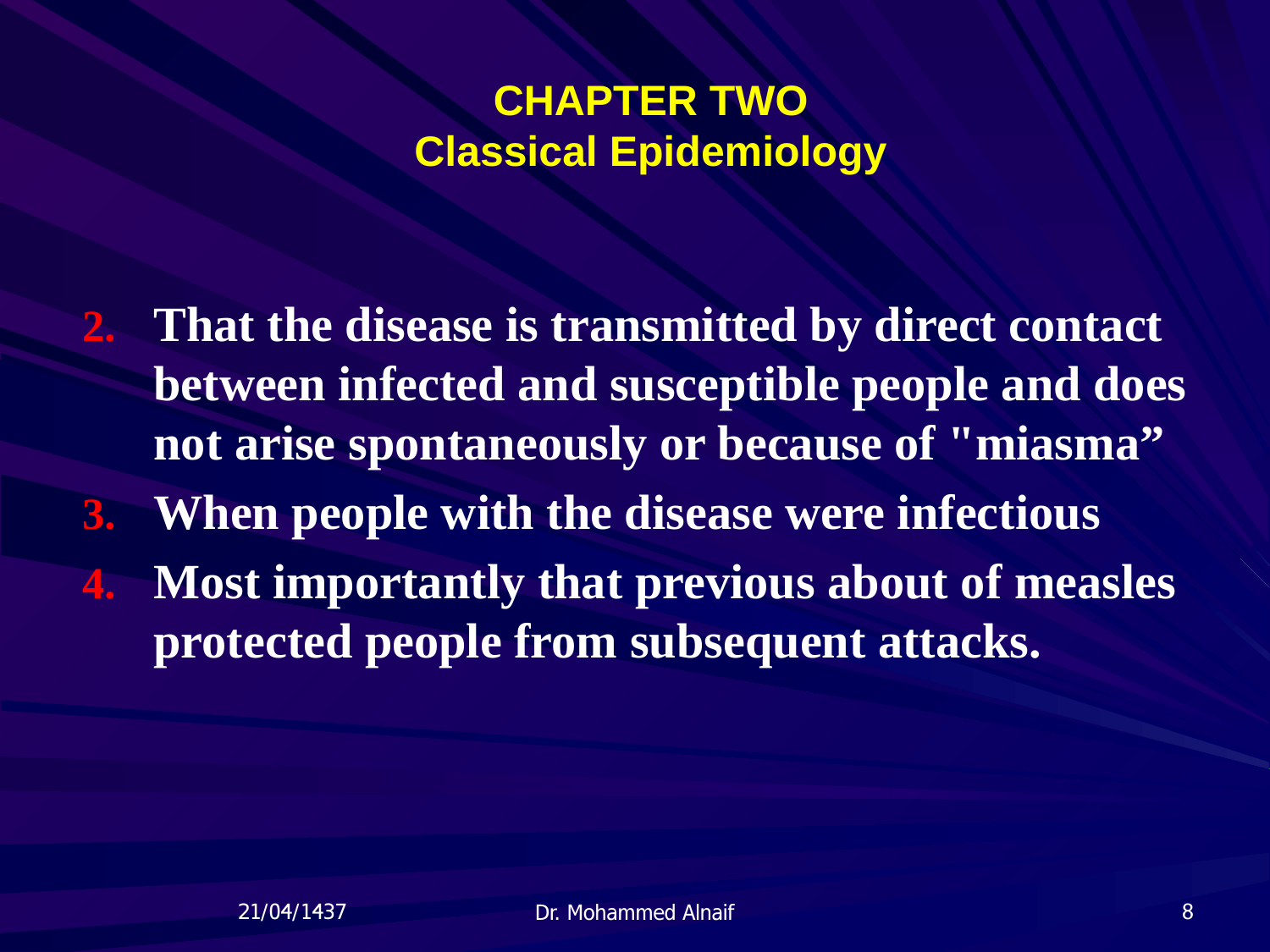

# CHAPTER TWO Classical Epidemiology
That the disease is transmitted by direct contact between infected and susceptible people and does not arise spontaneously or because of "miasma”
When people with the disease were infectious
Most importantly that previous about of measles protected people from subsequent attacks.
21/04/1437
8
Dr. Mohammed Alnaif